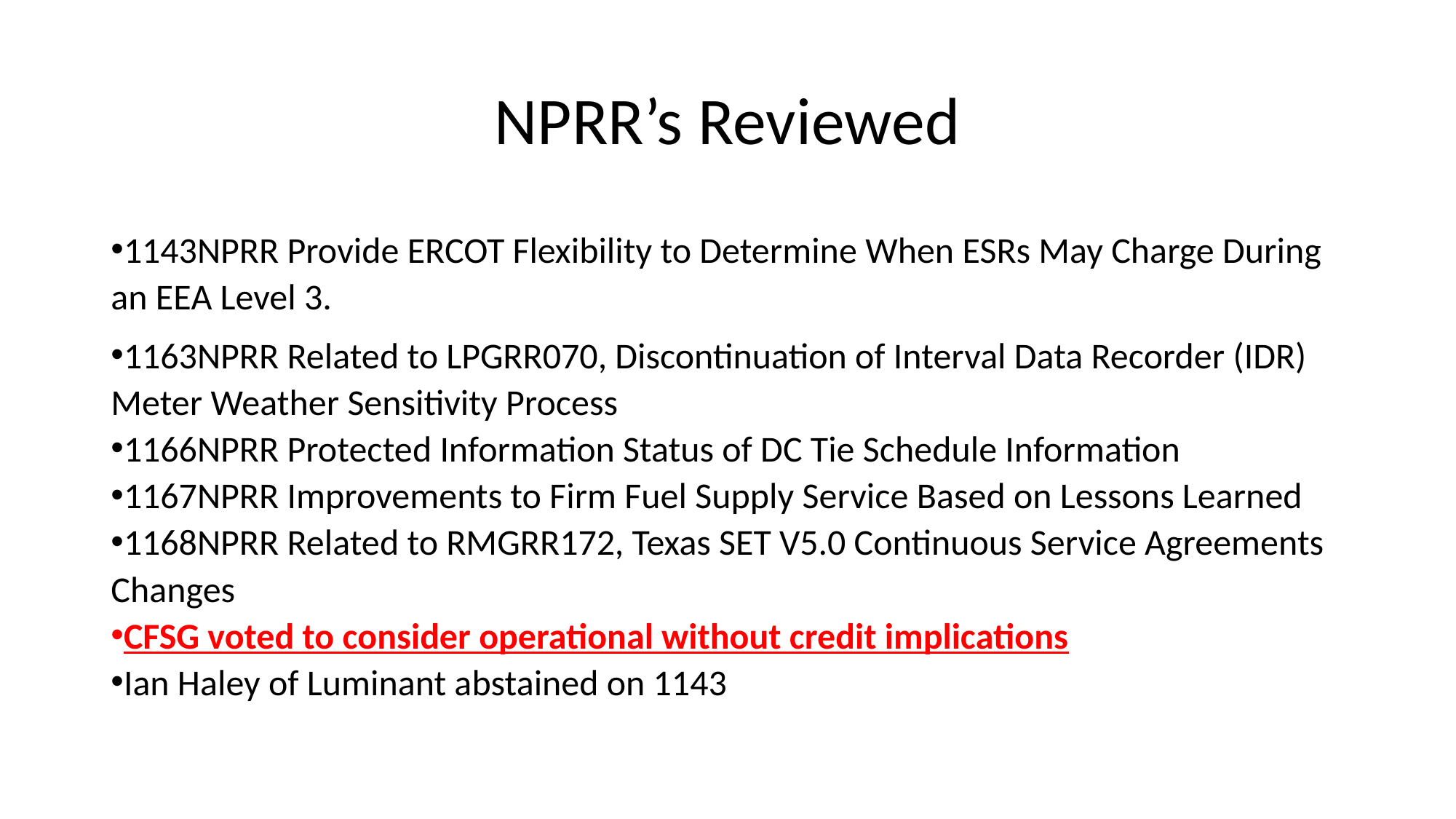

# NPRR’s Reviewed
1143NPRR Provide ERCOT Flexibility to Determine When ESRs May Charge During an EEA Level 3.
1163NPRR Related to LPGRR070, Discontinuation of Interval Data Recorder (IDR) Meter Weather Sensitivity Process
1166NPRR Protected Information Status of DC Tie Schedule Information
1167NPRR Improvements to Firm Fuel Supply Service Based on Lessons Learned
1168NPRR Related to RMGRR172, Texas SET V5.0 Continuous Service Agreements Changes
CFSG voted to consider operational without credit implications
Ian Haley of Luminant abstained on 1143